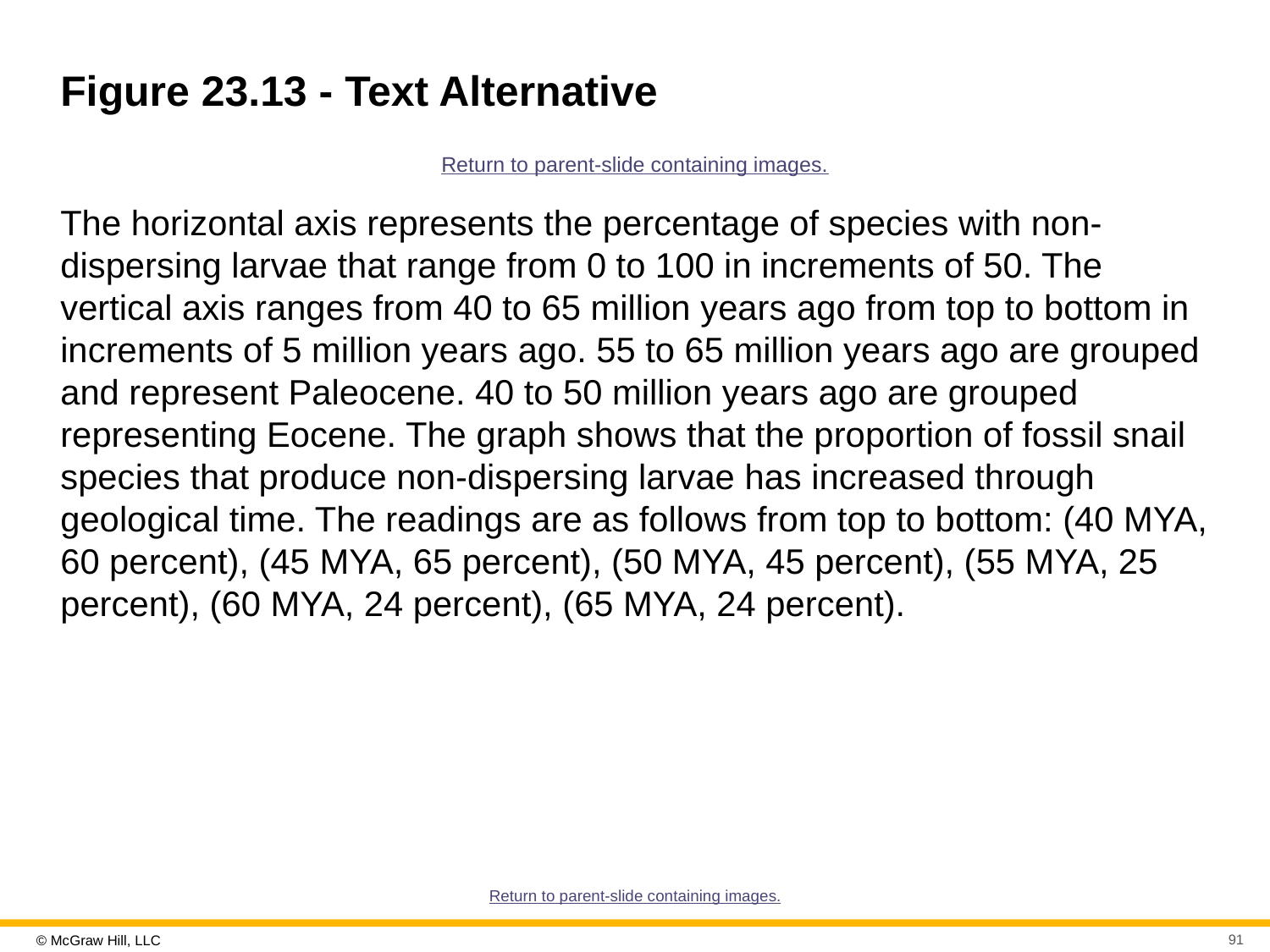

# Figure 23.13 - Text Alternative
Return to parent-slide containing images.
The horizontal axis represents the percentage of species with non-dispersing larvae that range from 0 to 100 in increments of 50. The vertical axis ranges from 40 to 65 million years ago from top to bottom in increments of 5 million years ago. 55 to 65 million years ago are grouped and represent Paleocene. 40 to 50 million years ago are grouped representing Eocene. The graph shows that the proportion of fossil snail species that produce non-dispersing larvae has increased through geological time. The readings are as follows from top to bottom: (40 MYA, 60 percent), (45 MYA, 65 percent), (50 MYA, 45 percent), (55 MYA, 25 percent), (60 MYA, 24 percent), (65 MYA, 24 percent).
Return to parent-slide containing images.
91